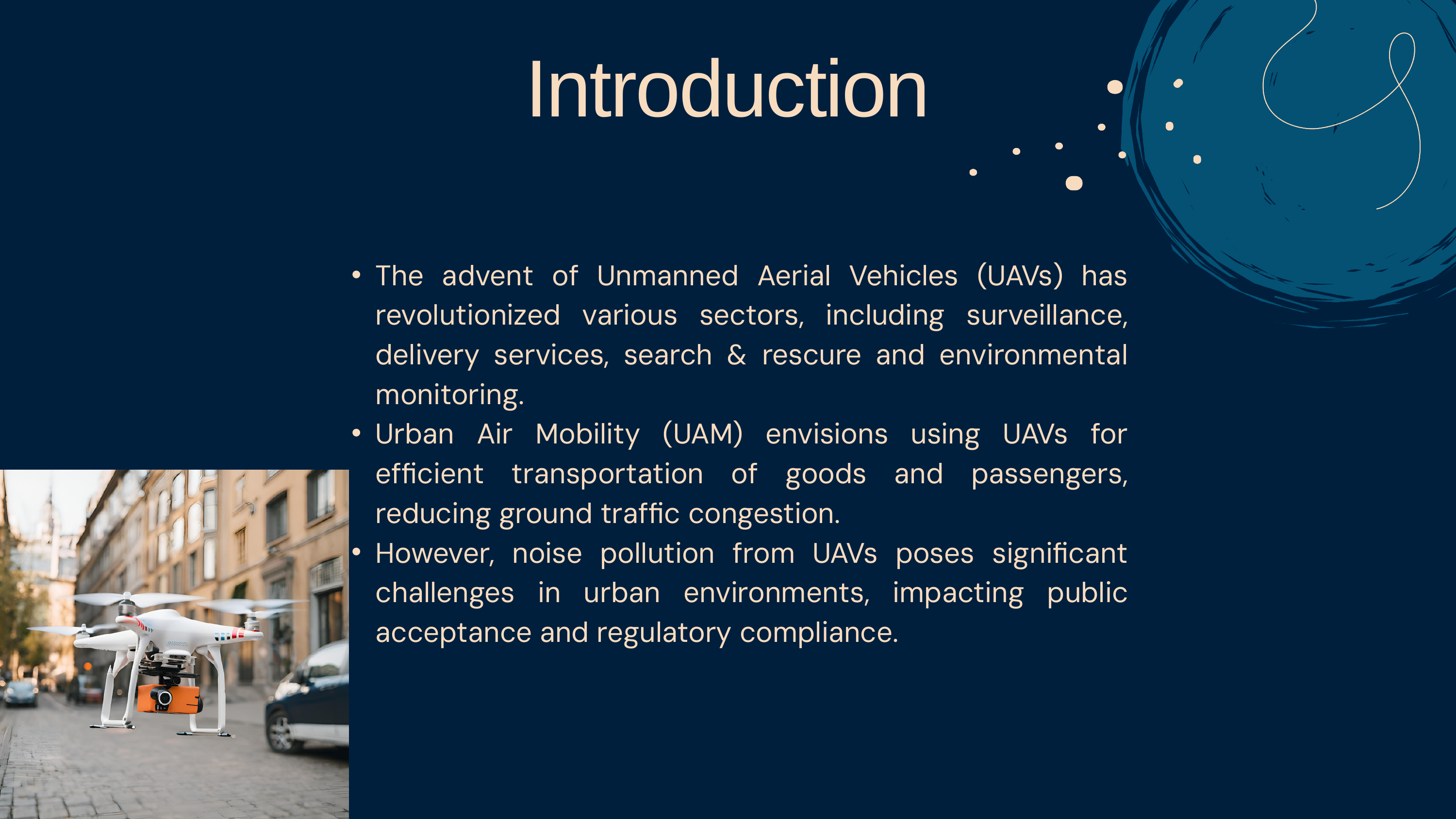

Introduction
The advent of Unmanned Aerial Vehicles (UAVs) has revolutionized various sectors, including surveillance, delivery services, search & rescure and environmental monitoring.
Urban Air Mobility (UAM) envisions using UAVs for efficient transportation of goods and passengers, reducing ground traffic congestion.
However, noise pollution from UAVs poses significant challenges in urban environments, impacting public acceptance and regulatory compliance.